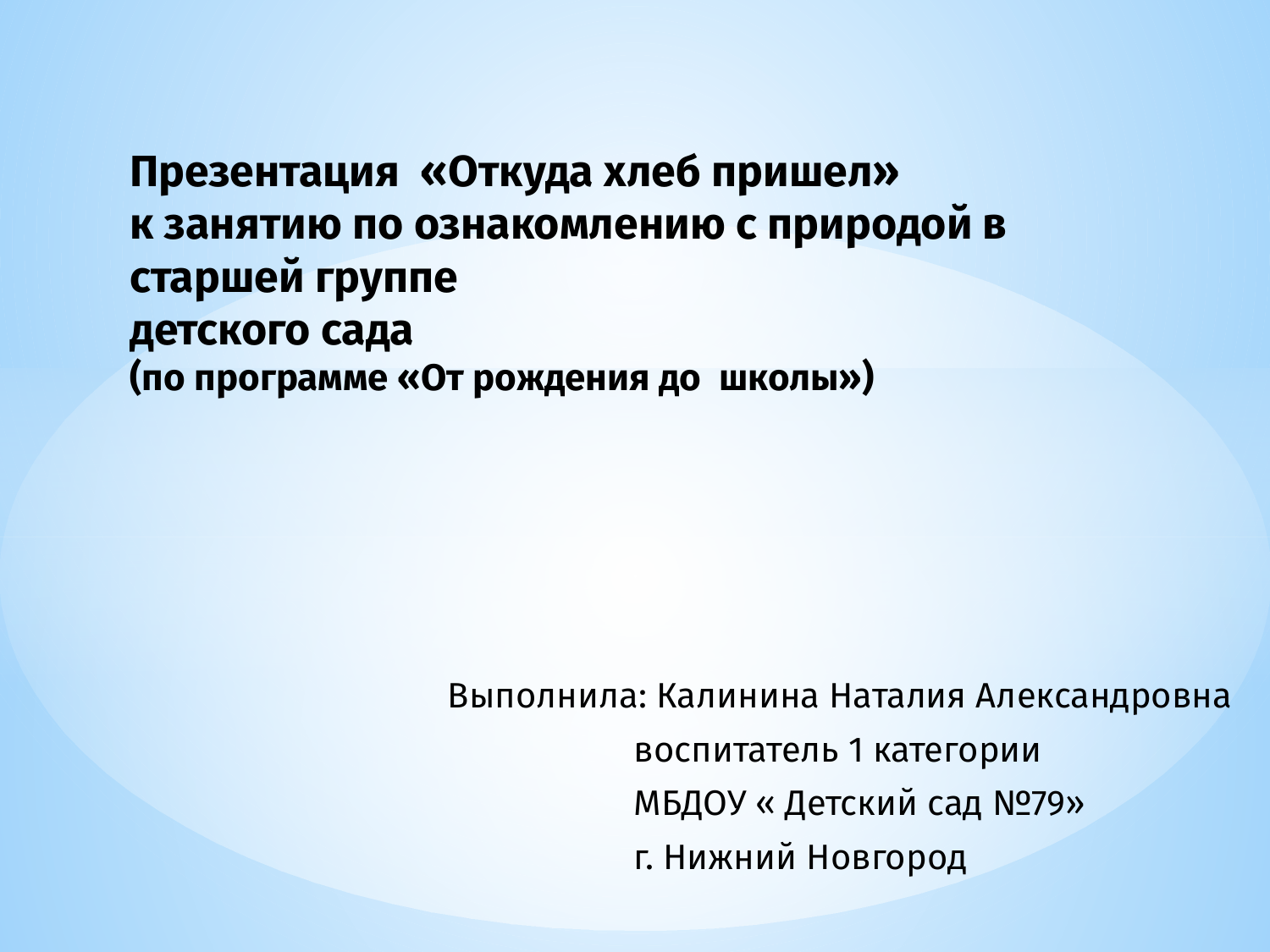

# Презентация  «Откуда хлеб пришел» к занятию по ознакомлению с природой в старшей группе детского сада (по программе «От рождения до  школы»)
Выполнила: Калинина Наталия Александровна
                    воспитатель 1 категории
                    МБДОУ « Детский сад №79»
                    г. Нижний Новгород